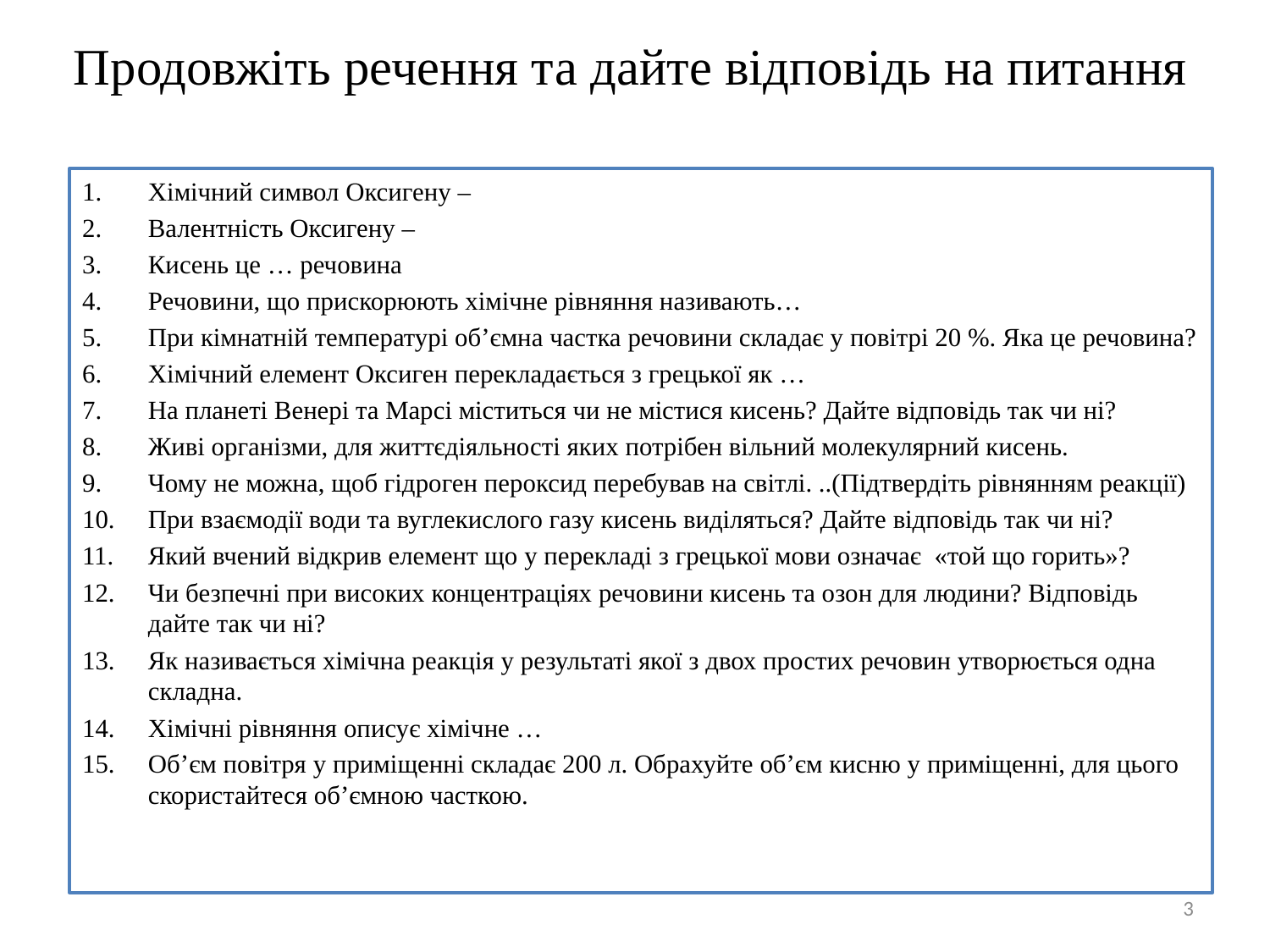

# Продовжіть речення та дайте відповідь на питання
Хімічний символ Оксигену –
Валентність Оксигену –
Кисень це … речовина
Речовини, що прискорюють хімічне рівняння називають…
При кімнатній температурі об’ємна частка речовини складає у повітрі 20 %. Яка це речовина?
Хімічний елемент Оксиген перекладається з грецької як …
На планеті Венері та Марсі міститься чи не містися кисень? Дайте відповідь так чи ні?
Живі організми, для життєдіяльності яких потрібен вільний молекулярний кисень.
Чому не можна, щоб гідроген пероксид перебував на світлі. ..(Підтвердіть рівнянням реакції)
При взаємодії води та вуглекислого газу кисень виділяться? Дайте відповідь так чи ні?
Який вчений відкрив елемент що у перекладі з грецької мови означає  «той що горить»?
Чи безпечні при високих концентраціях речовини кисень та озон для людини? Відповідь дайте так чи ні?
Як називається хімічна реакція у результаті якої з двох простих речовин утворюється одна складна.
Хімічні рівняння описує хімічне …
Об’єм повітря у приміщенні складає 200 л. Обрахуйте об’єм кисню у приміщенні, для цього скористайтеся об’ємною часткою.

3